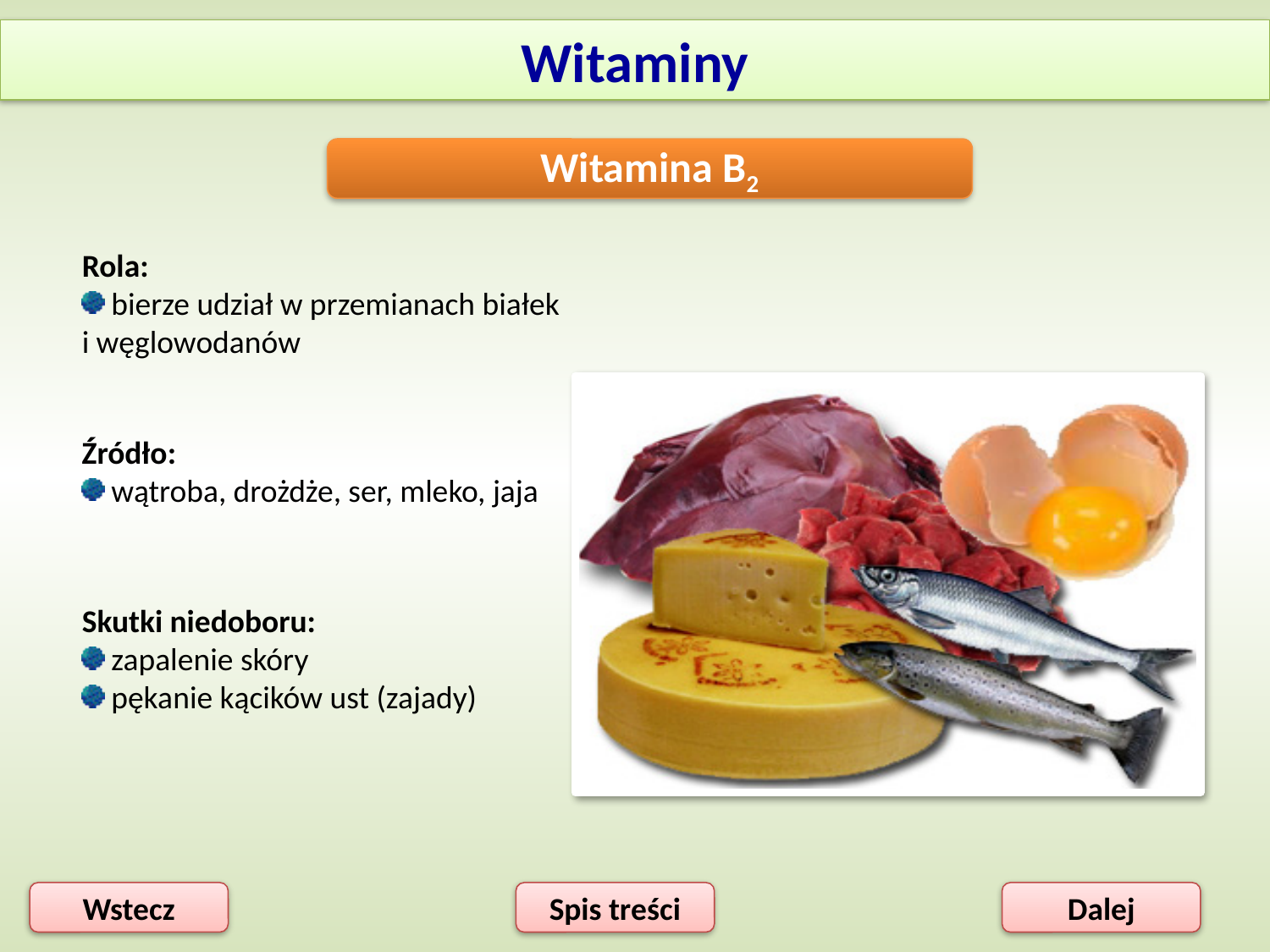

Witaminy
Witamina B2
Rola:
 bierze udział w przemianach białek
i węglowodanów

Źródło:
 wątroba, drożdże, ser, mleko, jaja
Skutki niedoboru:
 zapalenie skóry
 pękanie kącików ust (zajady)
Wstecz
Spis treści
Dalej